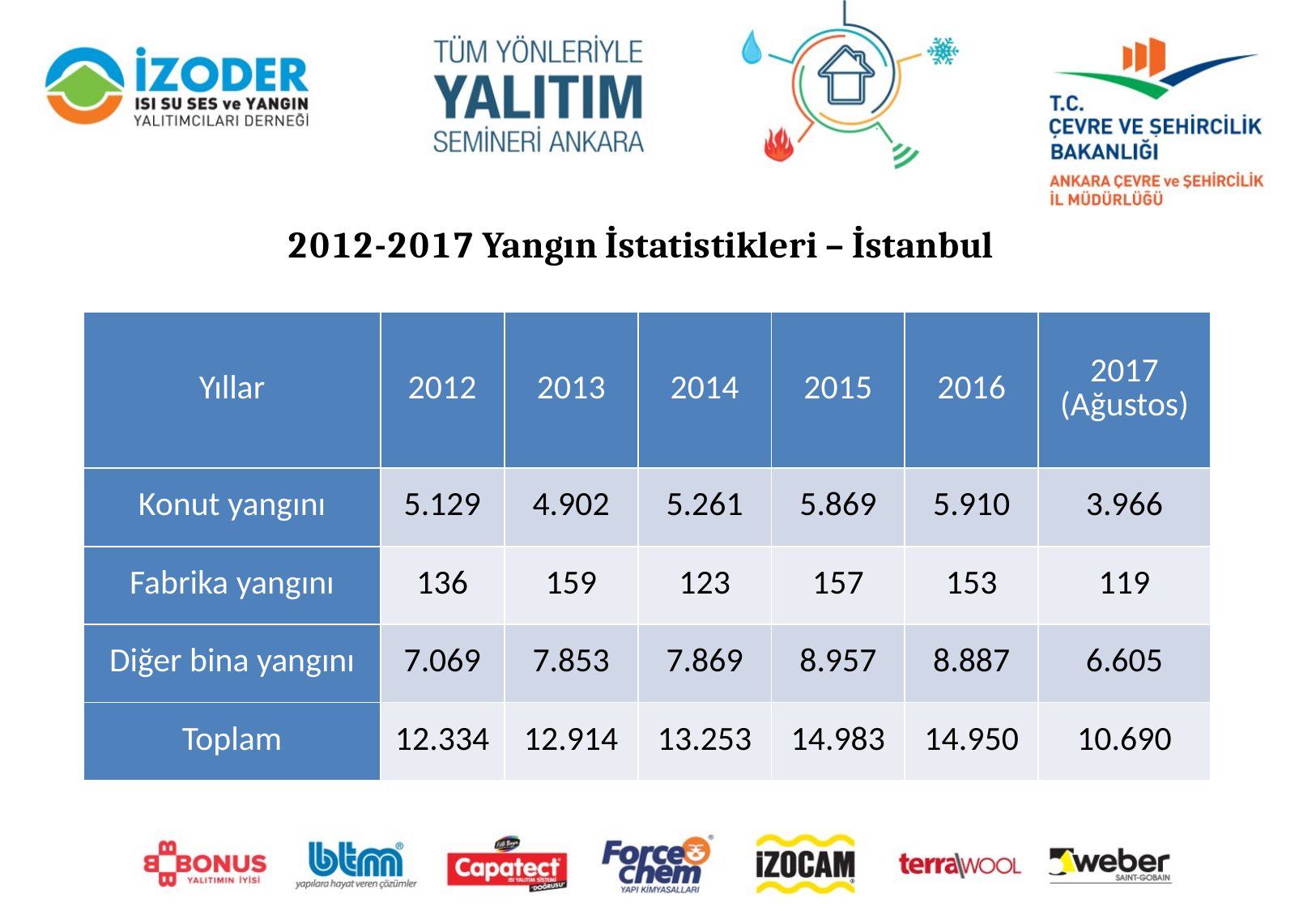

2012-2017 Yangın İstatistikleri – İstanbul
| Yıllar | 2012 | 2013 | 2014 | 2015 | 2016 | 2017 (Ağustos) |
| --- | --- | --- | --- | --- | --- | --- |
| Konut yangını | 5.129 | 4.902 | 5.261 | 5.869 | 5.910 | 3.966 |
| Fabrika yangını | 136 | 159 | 123 | 157 | 153 | 119 |
| Diğer bina yangını | 7.069 | 7.853 | 7.869 | 8.957 | 8.887 | 6.605 |
| Toplam | 12.334 | 12.914 | 13.253 | 14.983 | 14.950 | 10.690 |